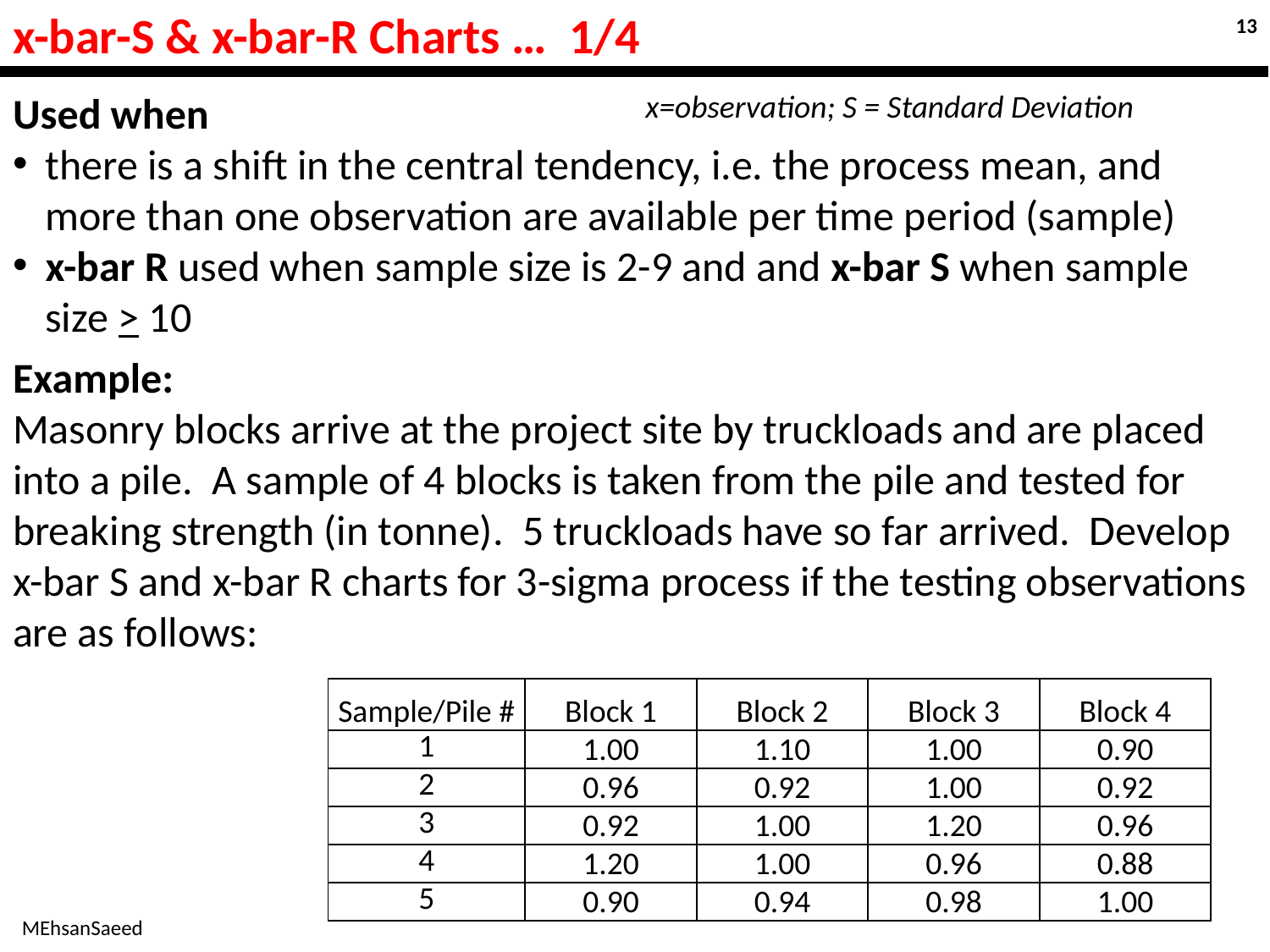

13
# x-bar-S & x-bar-R Charts …  1/4
Used when
there is a shift in the central tendency, i.e. the process mean, and more than one observation are available per time period (sample)
x-bar R used when sample size is 2-9 and and x-bar S when sample size > 10
Example:
Masonry blocks arrive at the project site by truckloads and are placed into a pile.  A sample of 4 blocks is taken from the pile and tested for breaking strength (in tonne).  5 truckloads have so far arrived.  Develop x-bar S and x-bar R charts for 3-sigma process if the testing observations are as follows:

x=observation; S = Standard Deviation
| Sample/Pile # | Block 1 | Block 2 | Block 3 | Block 4 |
| --- | --- | --- | --- | --- |
| 1 | 1.00 | 1.10 | 1.00 | 0.90 |
| 2 | 0.96 | 0.92 | 1.00 | 0.92 |
| 3 | 0.92 | 1.00 | 1.20 | 0.96 |
| 4 | 1.20 | 1.00 | 0.96 | 0.88 |
| 5 | 0.90 | 0.94 | 0.98 | 1.00 |
MEhsanSaeed